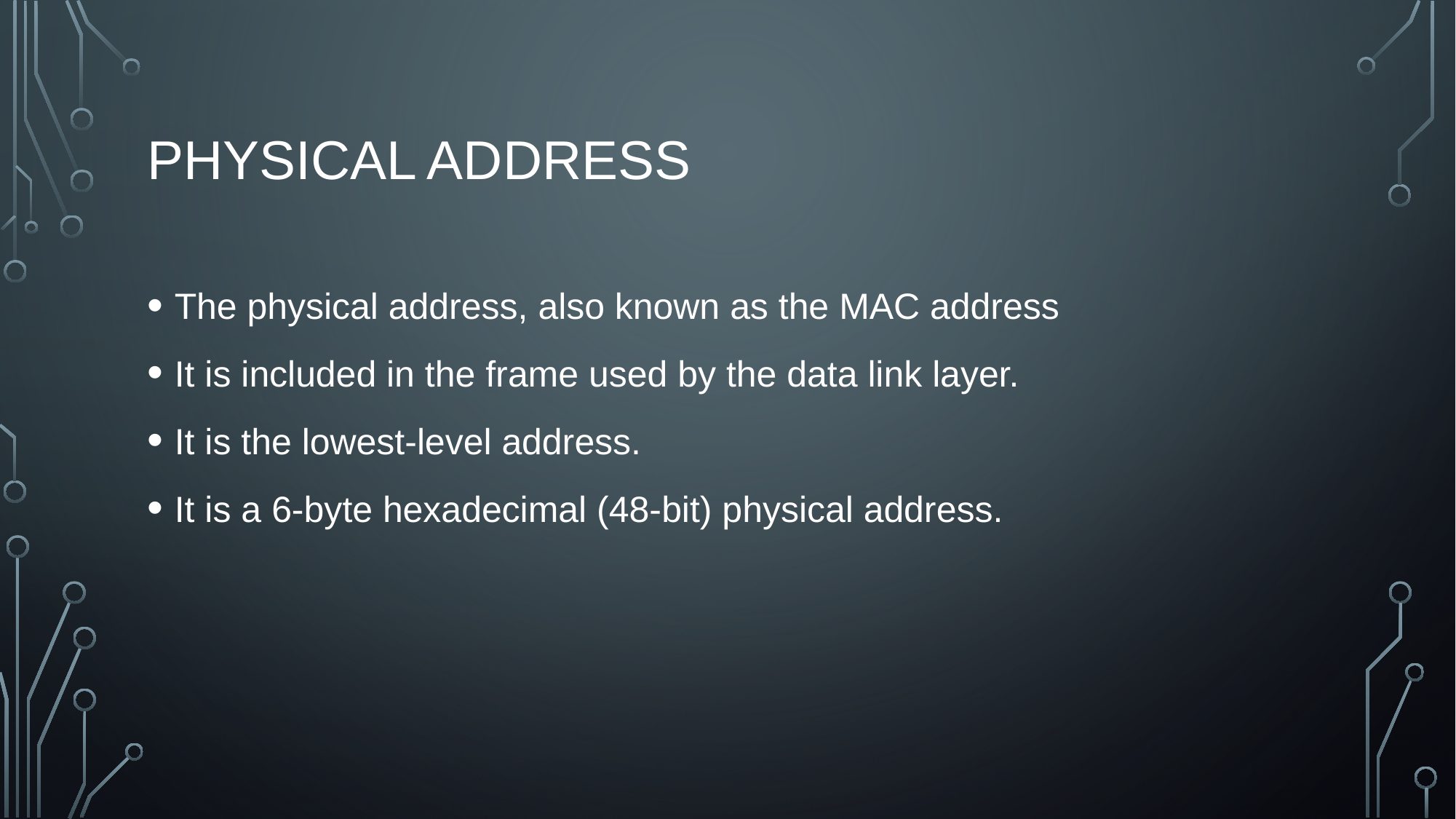

# Physical address
The physical address, also known as the MAC address
It is included in the frame used by the data link layer.
It is the lowest-level address.
It is a 6-byte hexadecimal (48-bit) physical address.